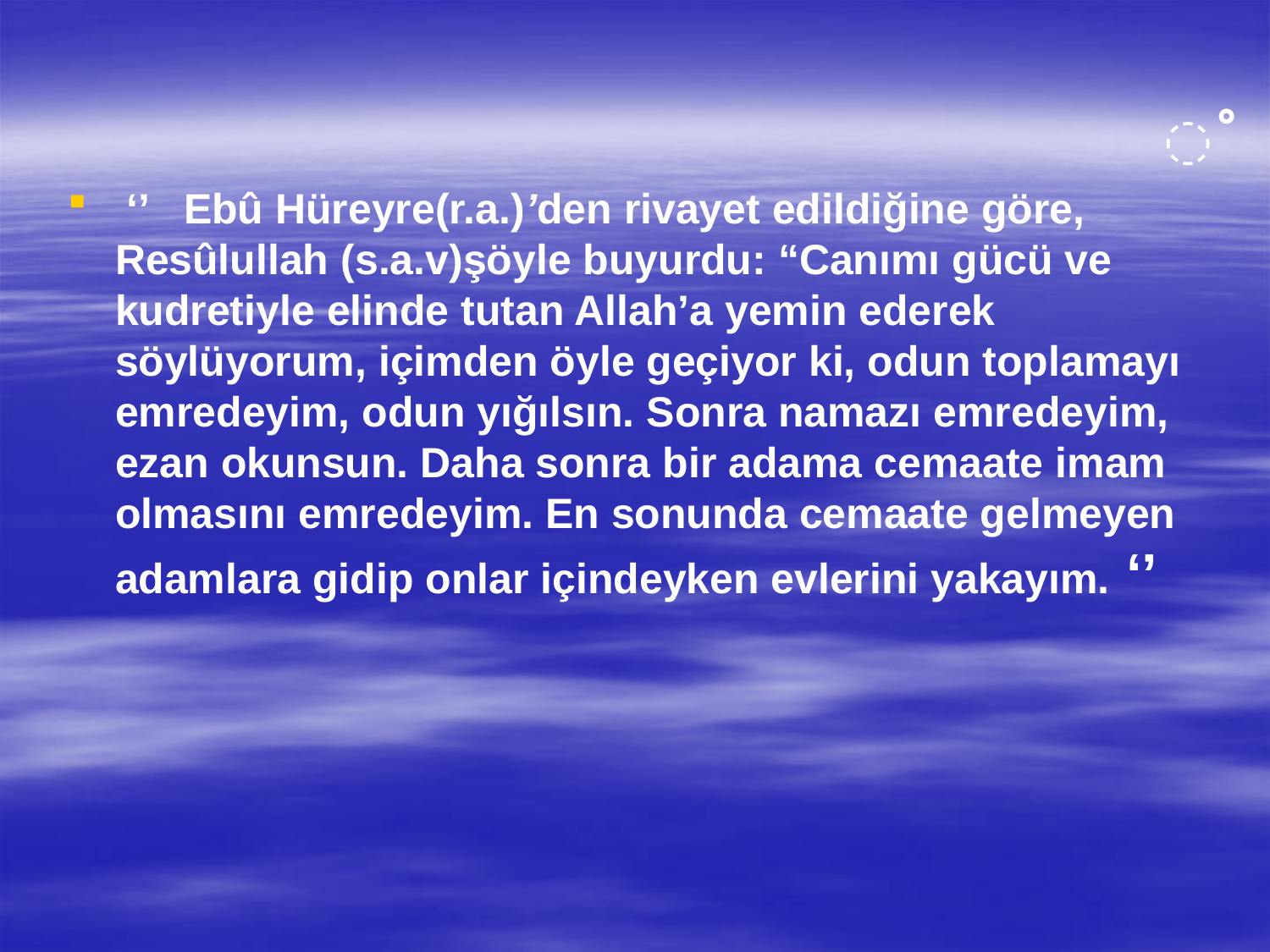

ْ
 ‘’   Ebû Hüreyre(r.a.)’den rivayet edildiğine göre, Resûlullah (s.a.v)şöyle buyurdu: “Canımı gücü ve kudretiyle elinde tutan Allah’a yemin ederek söylüyorum, içimden öyle geçiyor ki, odun toplamayı emredeyim, odun yığılsın. Sonra namazı emredeyim, ezan okunsun. Daha sonra bir adama cemaate imam olmasını emredeyim. En sonunda cemaate gelmeyen adamlara gidip onlar içindeyken evlerini yakayım. ‘’